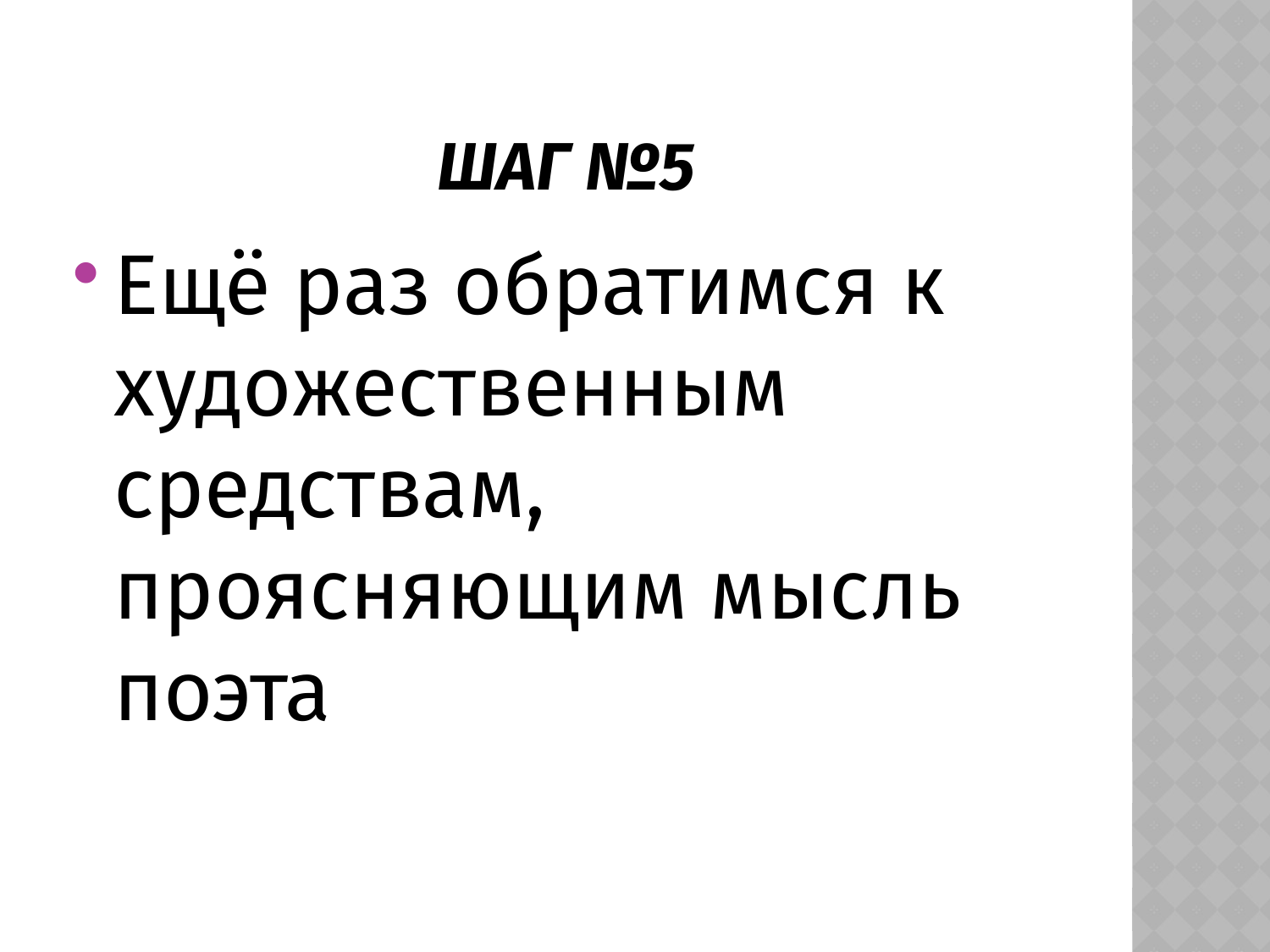

# Шаг №5
Ещё раз обратимся к художественным средствам, проясняющим мысль поэта